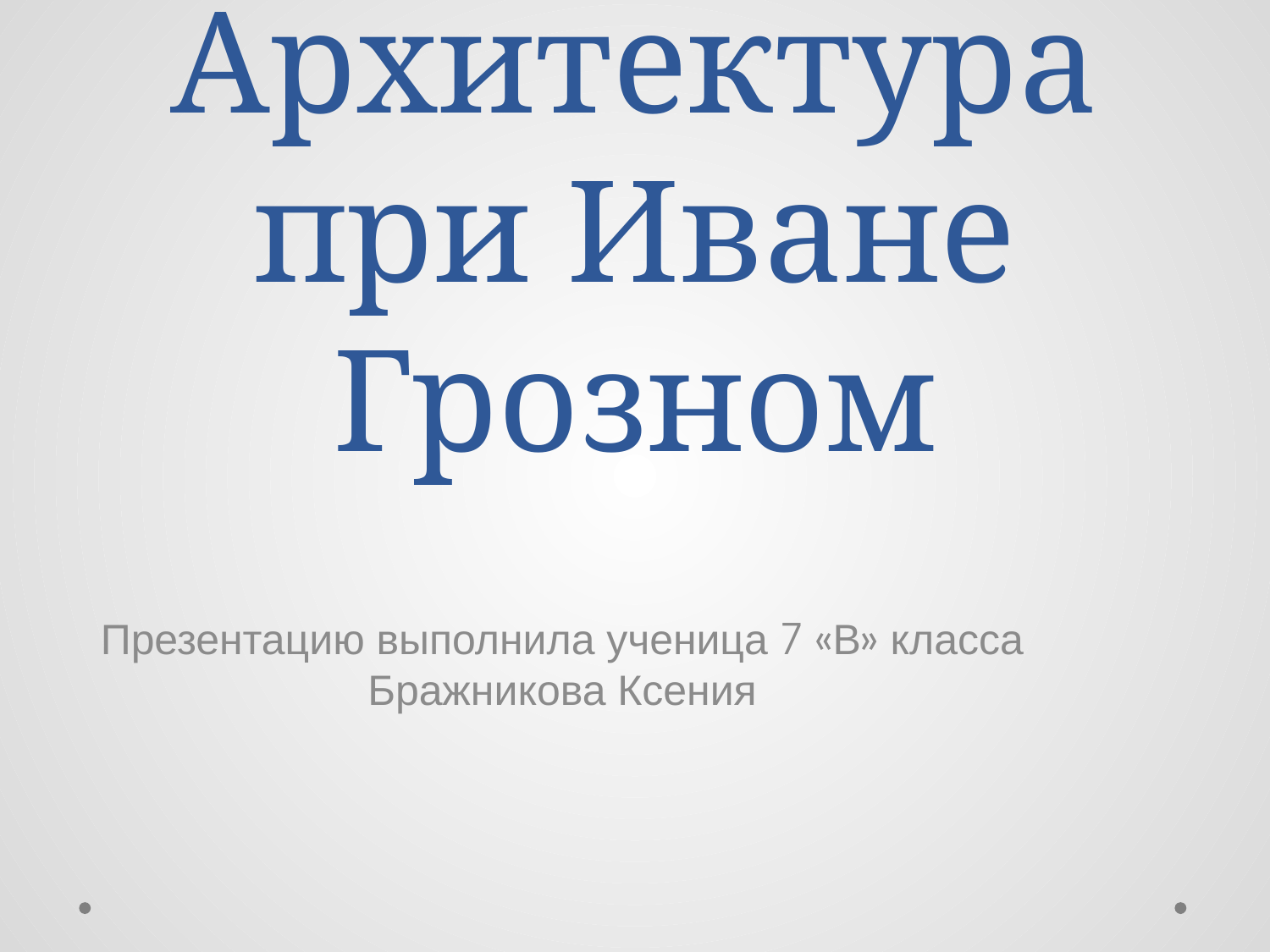

# Архитектура при Иване Грозном
Презентацию выполнила ученица 7 «В» класса
Бражникова Ксения